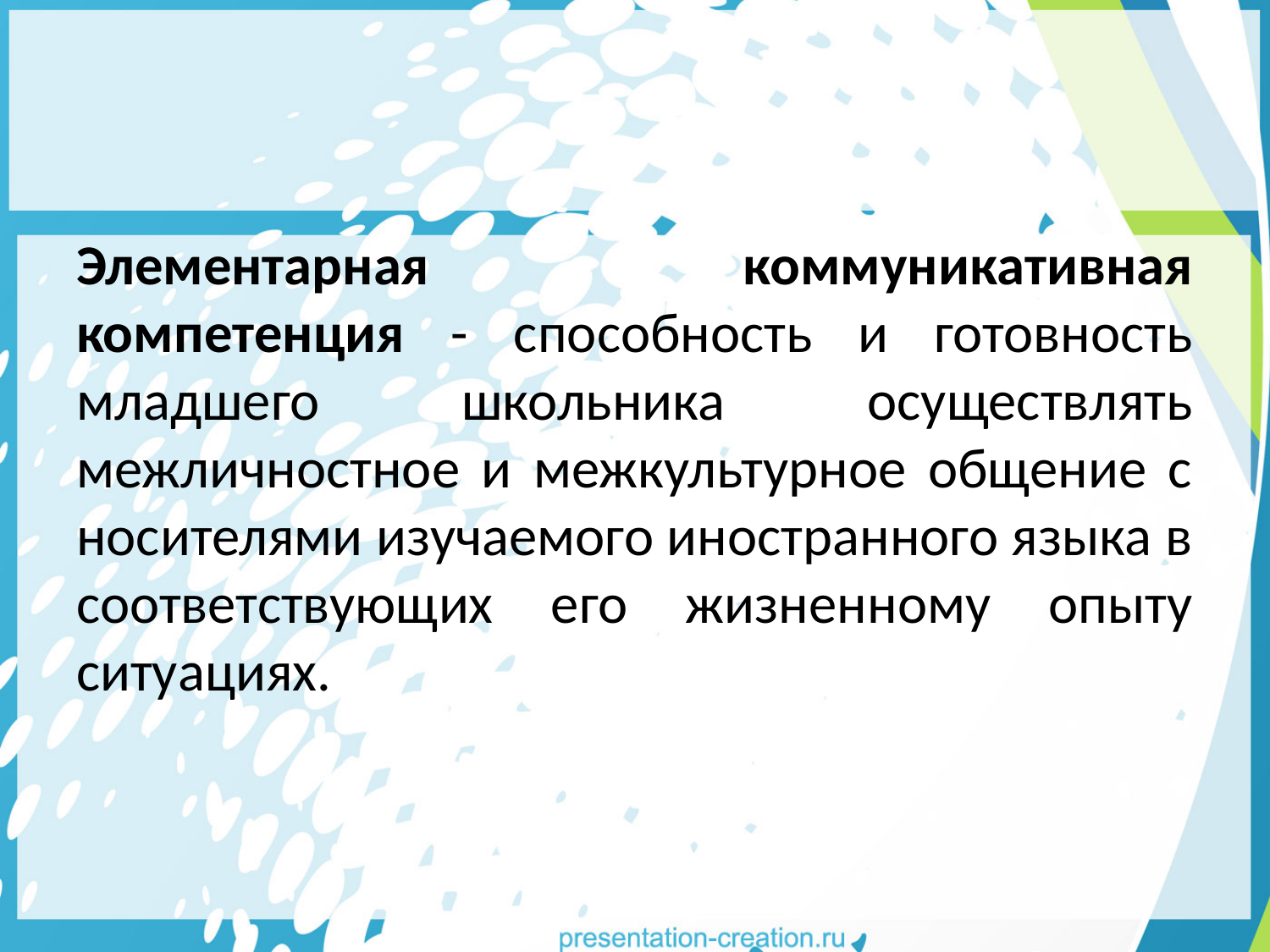

#
Элементарная коммуникативная компетенция - способность и готовность младшего школьника осуществлять межличностное и межкультурное общение с носителями изучаемого иностранного языка в соответствующих его жизненному опыту ситуациях.